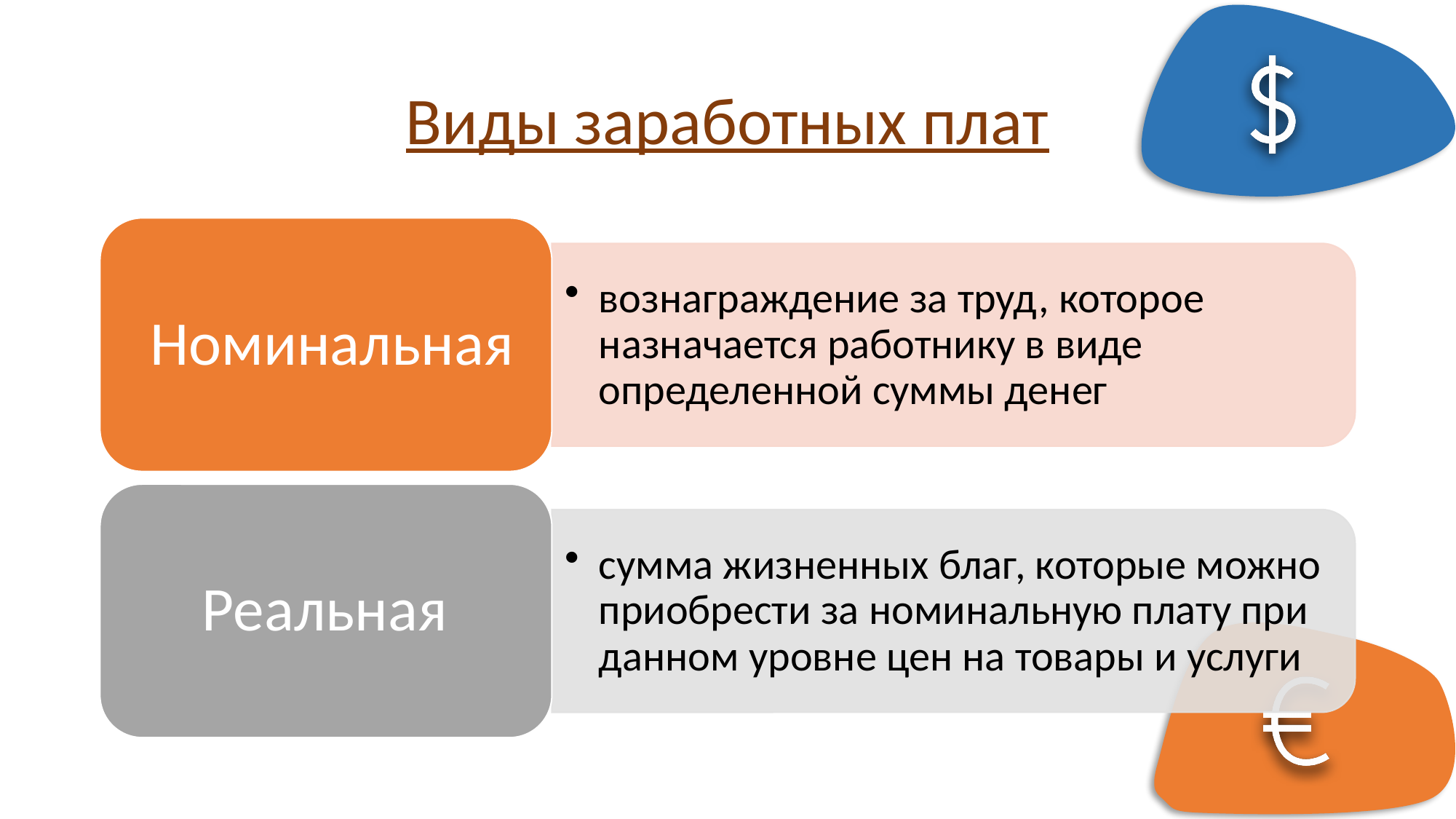

# Виды заработных плат
вознаграждение за труд, которое назначается работнику в виде определенной суммы денег
Номинальная
сумма жизненных благ, которые можно приобрести за номинальную плату при данном уровне цен на товары и услуги
Реальная